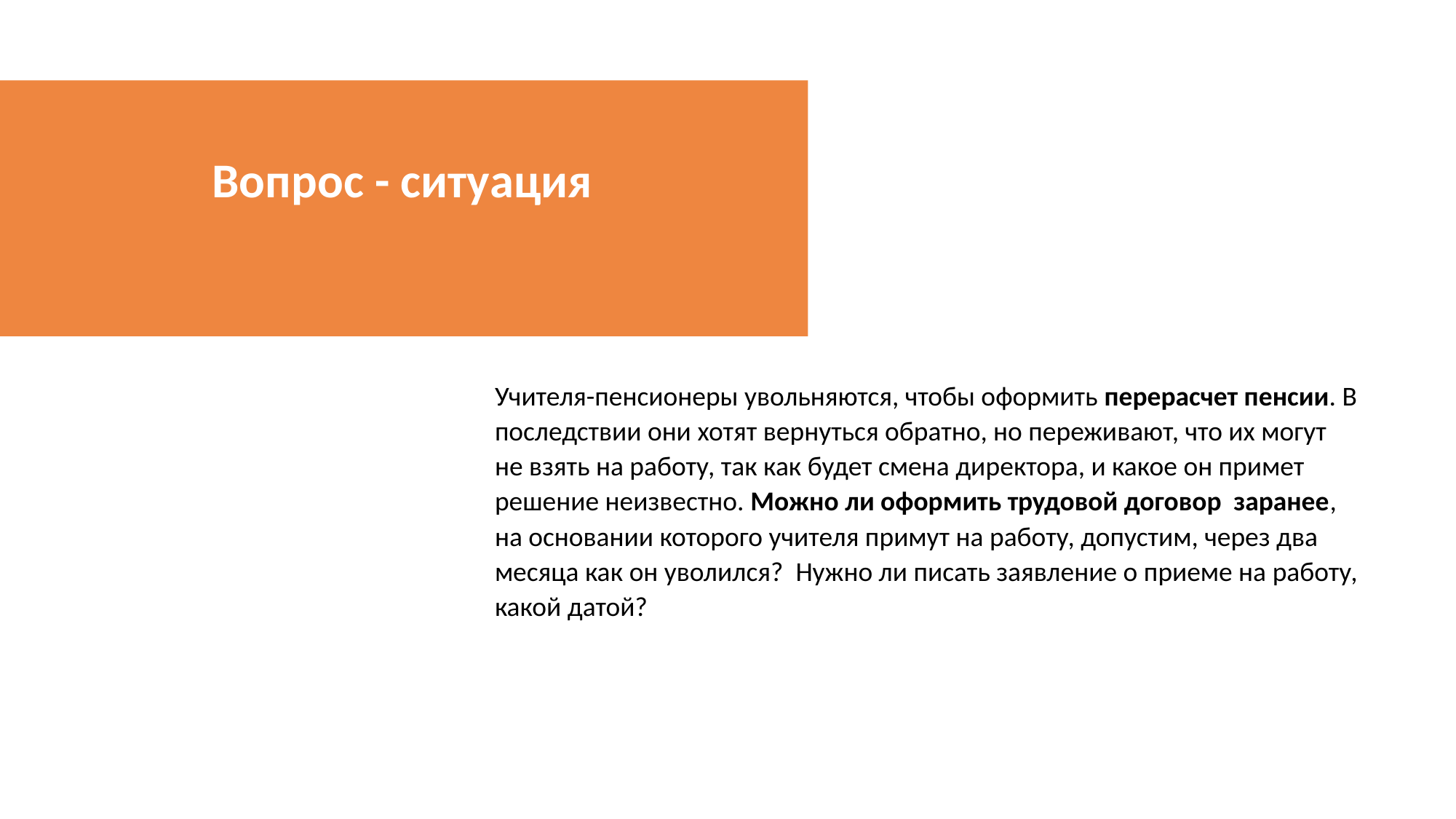

Вопрос - ситуация
Учителя-пенсионеры увольняются, чтобы оформить перерасчет пенсии. В последствии они хотят вернуться обратно, но переживают, что их могут не взять на работу, так как будет смена директора, и какое он примет решение неизвестно. Можно ли оформить трудовой договор  заранее, на основании которого учителя примут на работу, допустим, через два месяца как он уволился?  Нужно ли писать заявление о приеме на работу, какой датой?